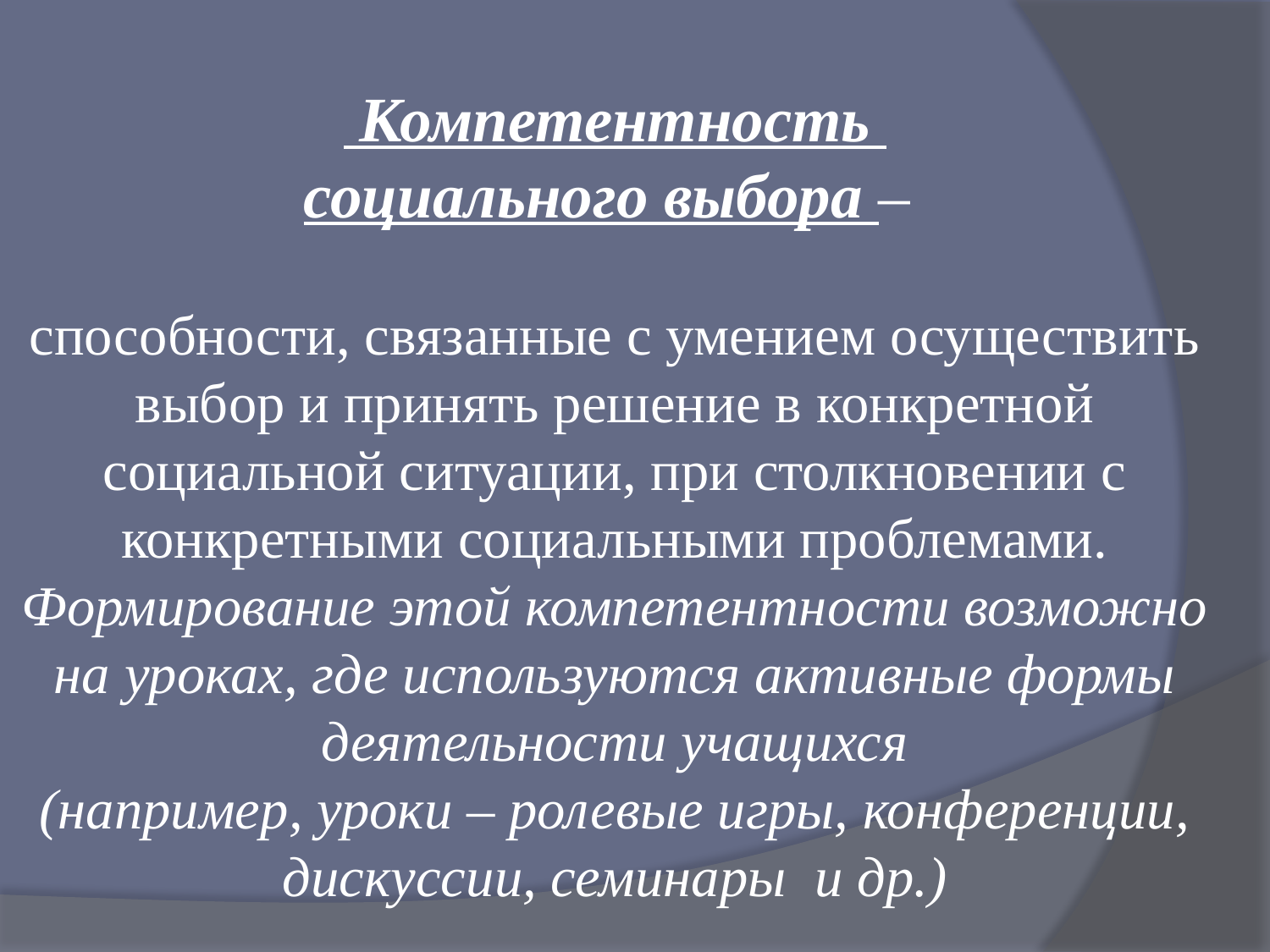

Компетентность
социального выбора –

способности, связанные с умением осуществить выбор и принять решение в конкретной социальной ситуации, при столкновении с конкретными социальными проблемами. Формирование этой компетентности возможно на уроках, где используются активные формы деятельности учащихся
(например, уроки – ролевые игры, конференции, дискуссии, семинары  и др.)